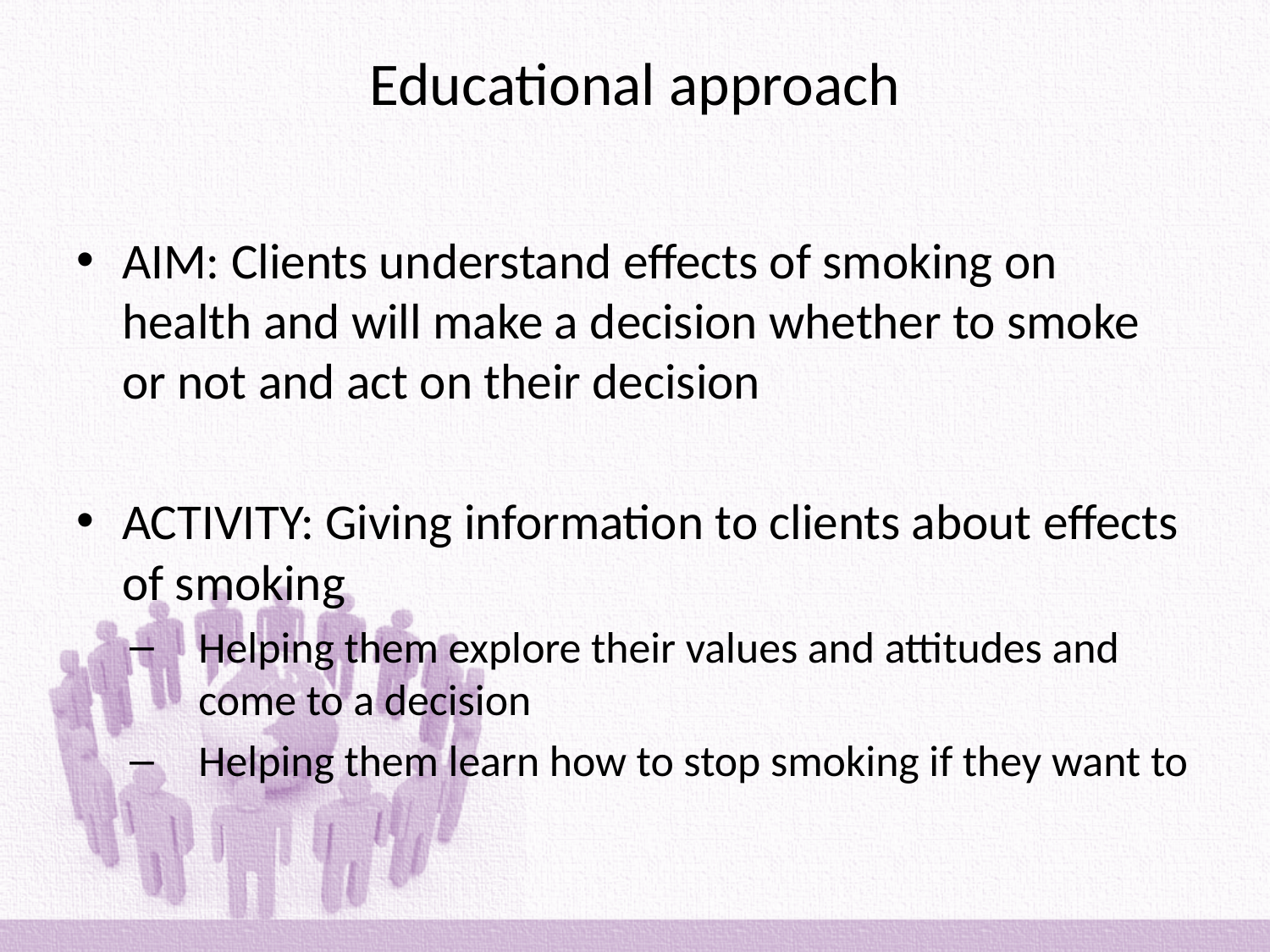

# Educational approach
AIM: Clients understand effects of smoking on health and will make a decision whether to smoke or not and act on their decision

ACTIVITY: Giving information to clients about effects of smoking
Helping them explore their values and attitudes and come to a decision
Helping them learn how to stop smoking if they want to